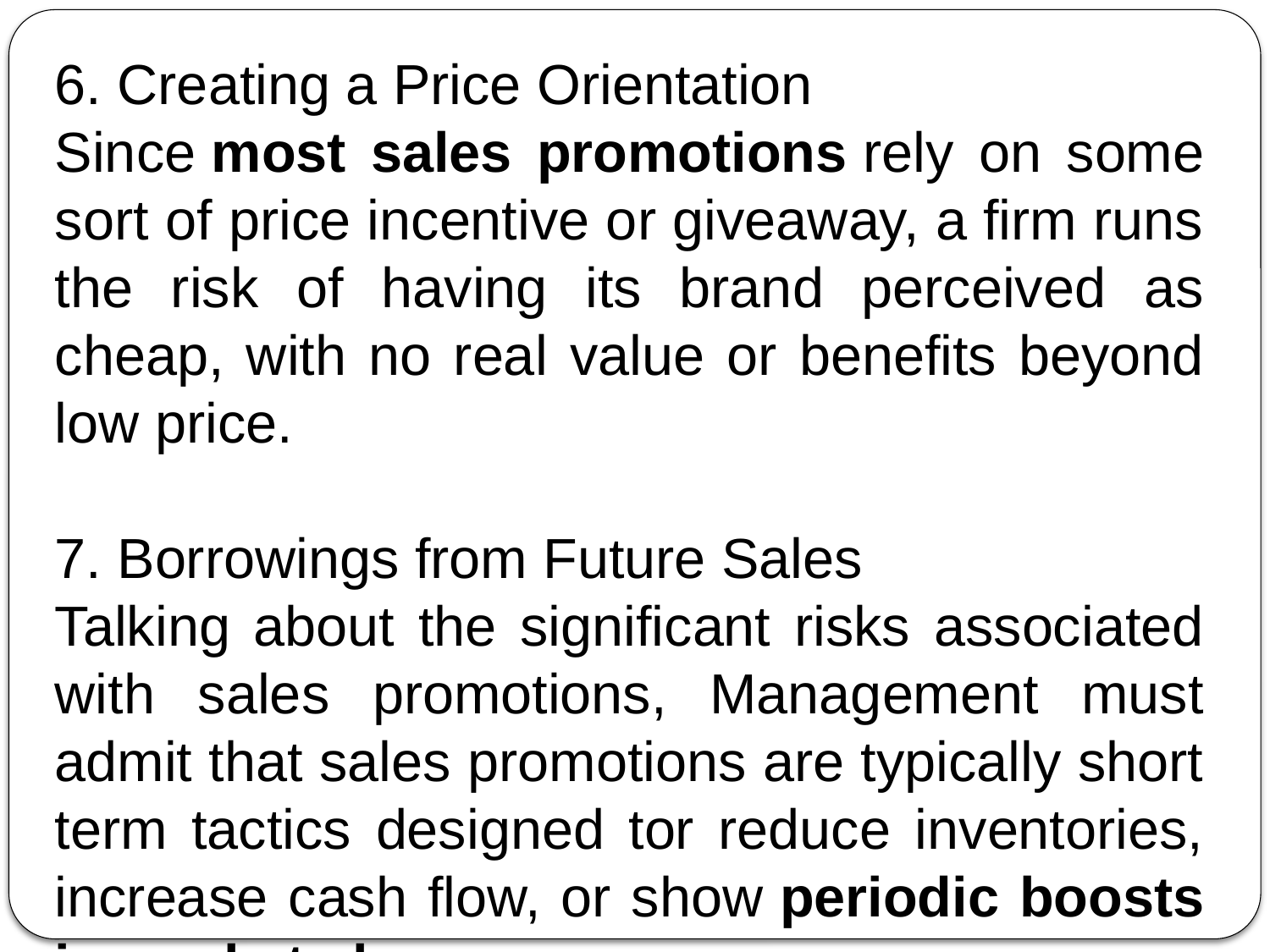

6. Creating a Price Orientation
Since most sales promotions rely on some sort of price incentive or giveaway, a firm runs the risk of having its brand perceived as cheap, with no real value or benefits beyond low price.

7. Borrowings from Future Sales
Talking about the significant risks associated with sales promotions, Management must admit that sales promotions are typically short term tactics designed tor reduce inventories, increase cash flow, or show periodic boosts in market share.